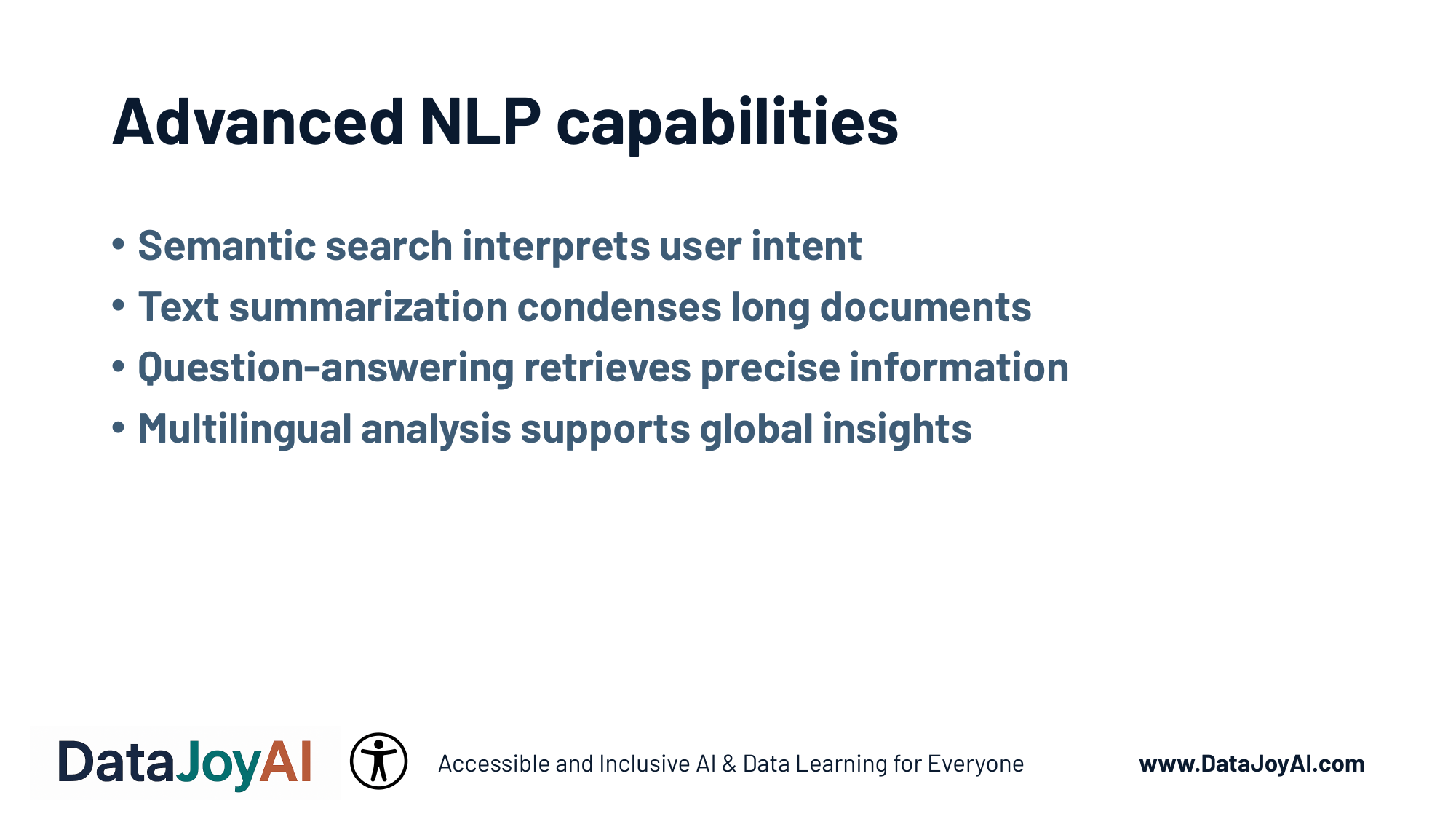

# Advanced NLP capabilities
Semantic search interprets user intent
Text summarization condenses long documents
Question‑answering retrieves precise information
Multilingual analysis supports global insights